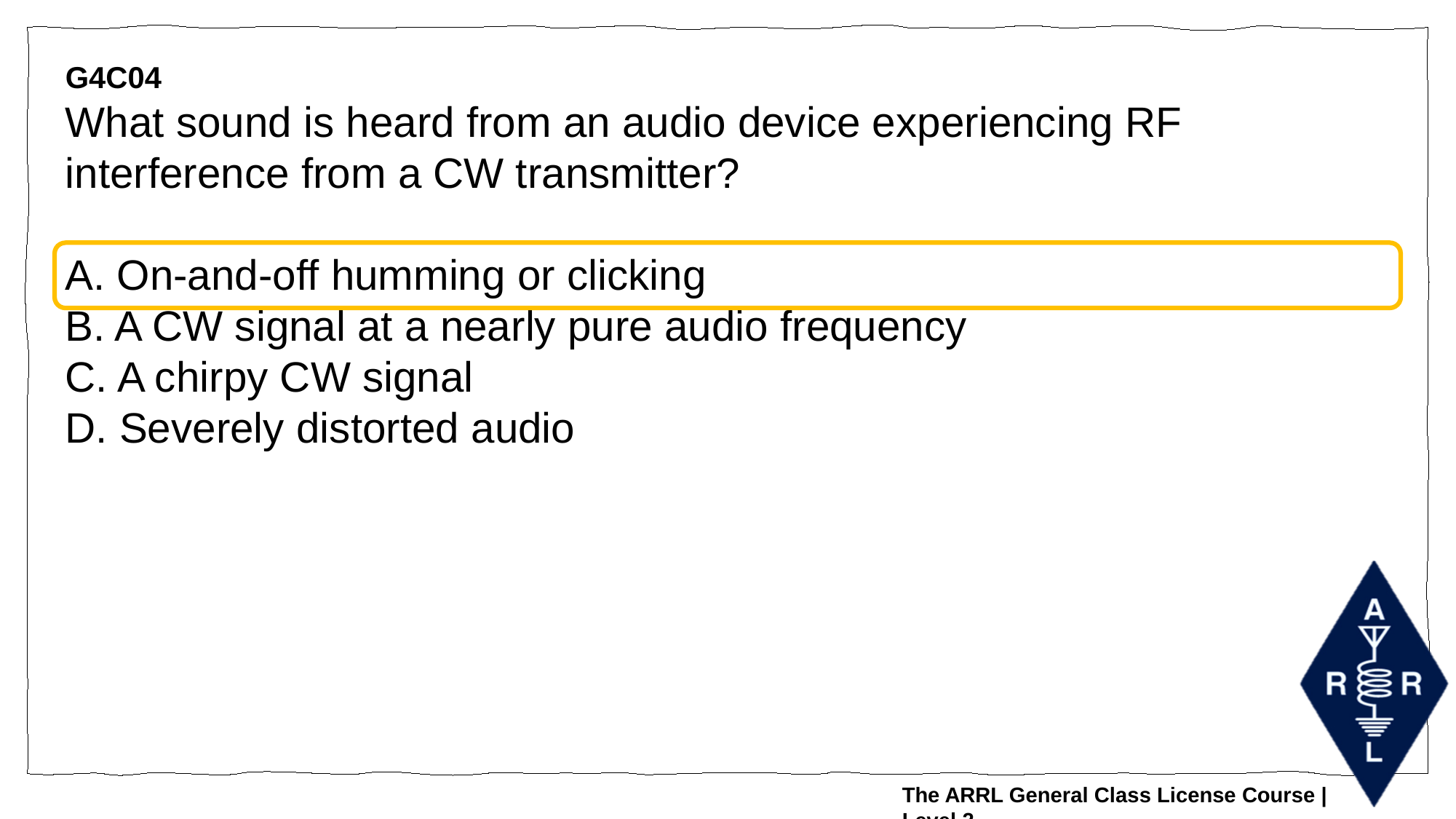

G4C04
What sound is heard from an audio device experiencing RF interference from a CW transmitter?

A. On-and-off humming or clicking
B. A CW signal at a nearly pure audio frequency
C. A chirpy CW signal
D. Severely distorted audio